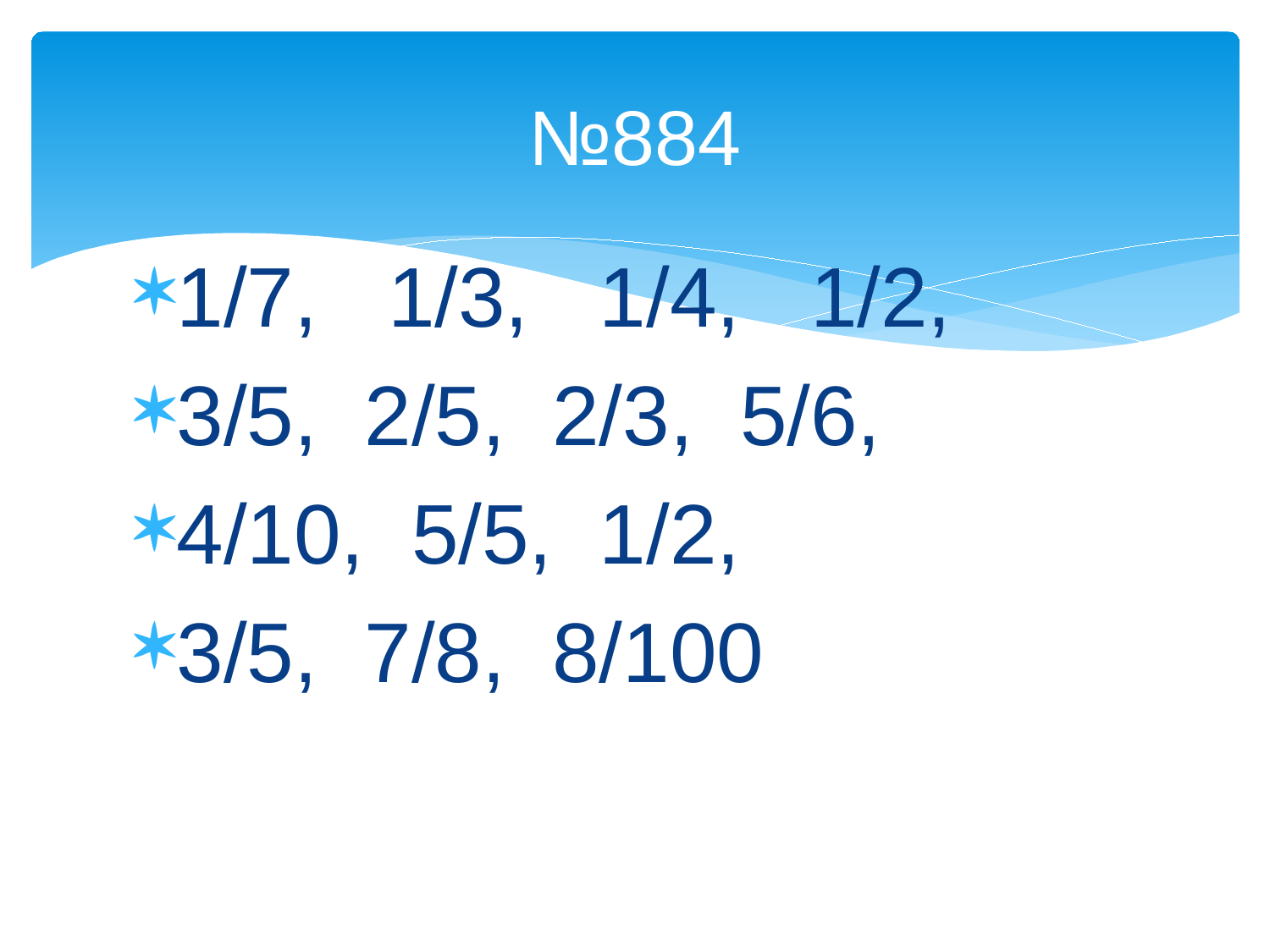

# №884
1/7,   1/3,   1/4,   1/2,
3/5,  2/5,  2/3,  5/6,
4/10,  5/5,  1/2,
3/5,  7/8,  8/100